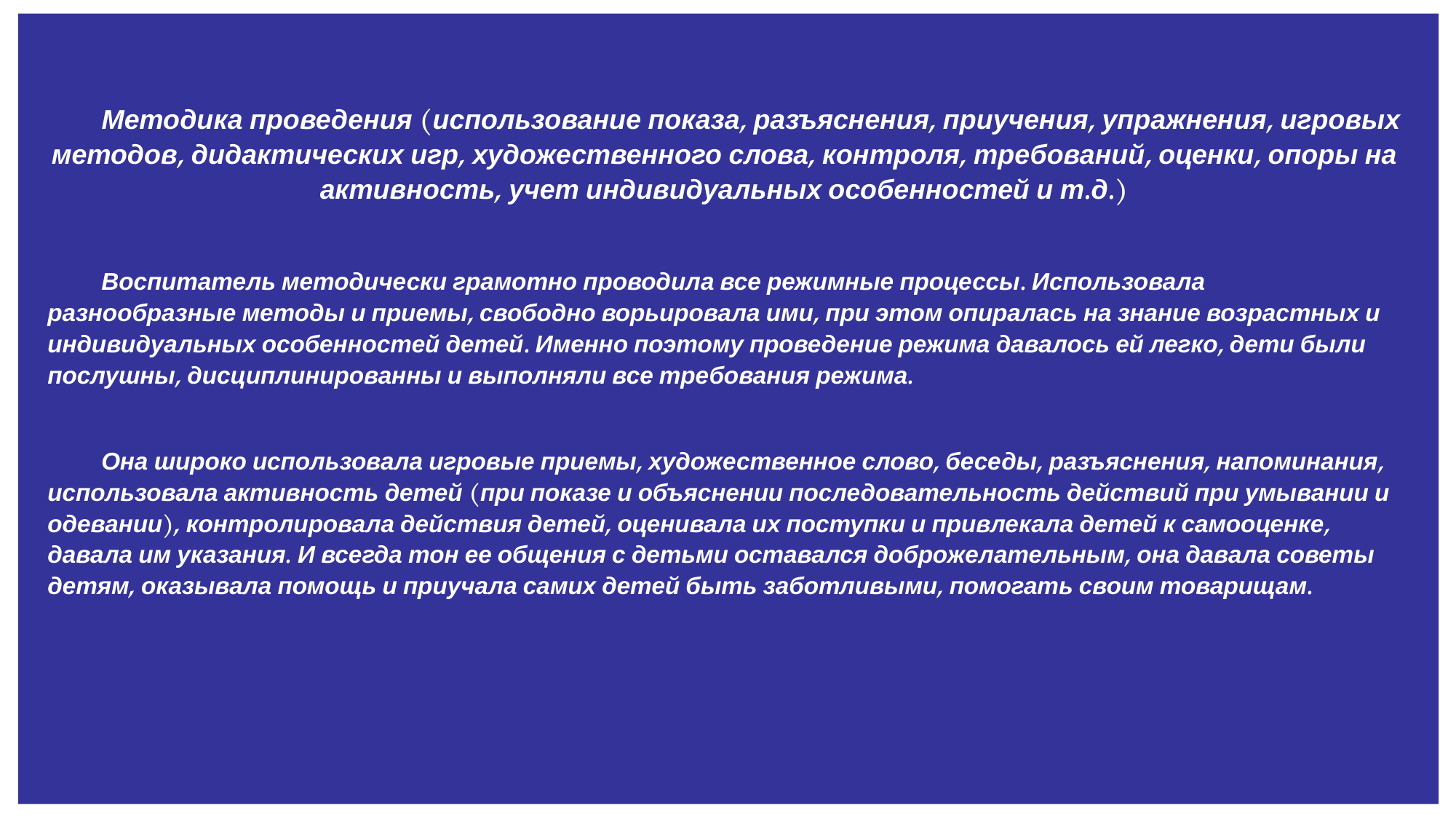

Методика проведения (использование показа, разъяснения, приучения, упражнения, игровых методов, дидактических игр, художественного слова, контроля, требований, оценки, опоры на активность, учет индивидуальных особенностей и т.д.)

Воспитатель методически грамотно проводила все режимные процессы. Использовала разнообразные методы и приемы, свободно ворьировала ими, при этом опиралась на знание возрастных и индивидуальных особенностей детей. Именно поэтому проведение режима давалось ей легко, дети были послушны, дисциплинированны и выполняли все требования режима.

Она широко использовала игровые приемы, художественное слово, беседы, разъяснения, напоминания, использовала активность детей (при показе и объяснении последовательность действий при умывании и одевании), контролировала действия детей, оценивала их поступки и привлекала детей к самооценке, давала им указания. И всегда тон ее общения с детьми оставался доброжелательным, она давала советы детям, оказывала помощь и приучала самих детей быть заботливыми, помогать своим товарищам.